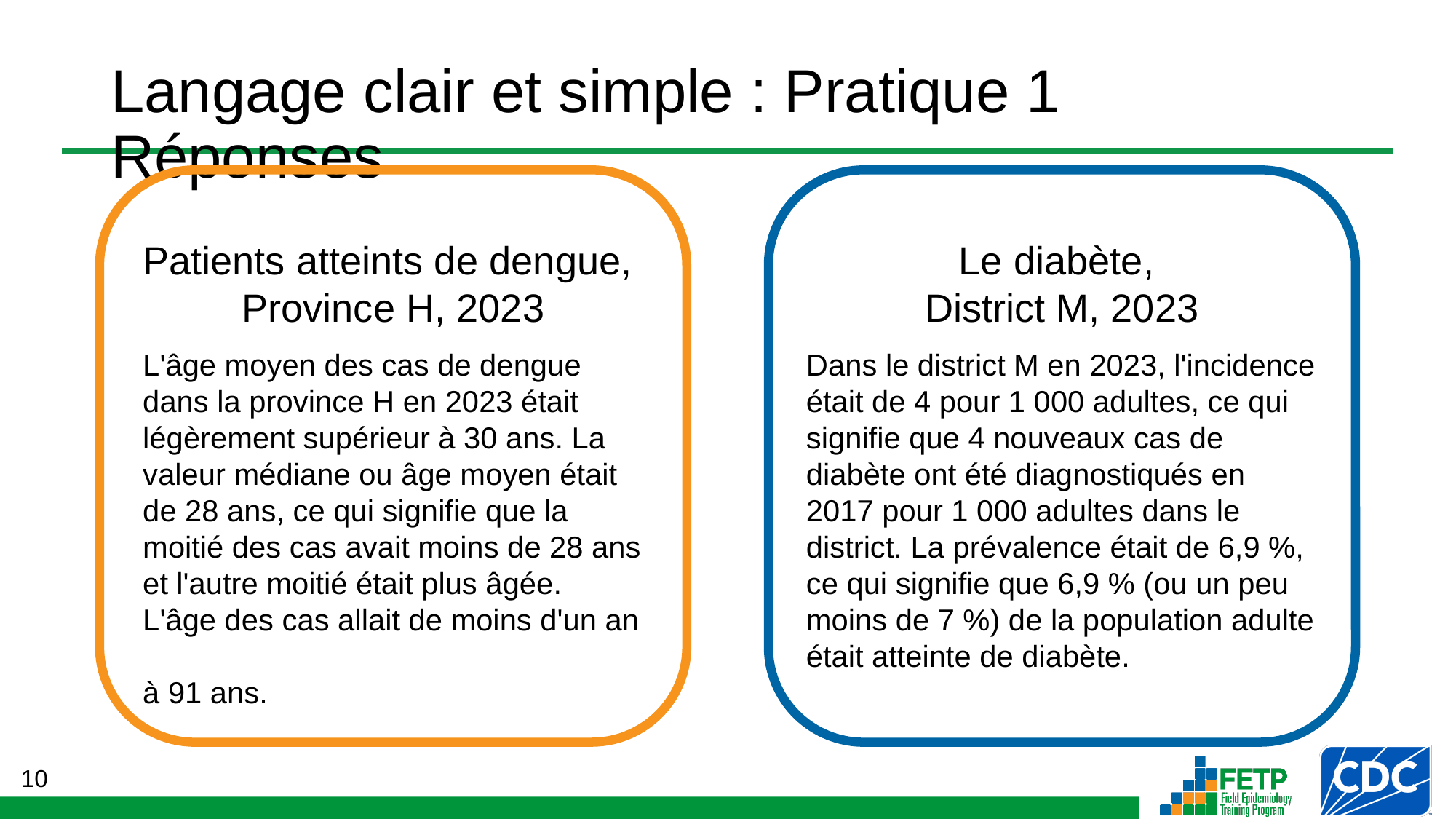

# Langage clair et simple : Pratique 1 Réponses

Patients atteints de dengue,
Province H, 2023
L'âge moyen des cas de dengue dans la province H en 2023 était légèrement supérieur à 30 ans. La valeur médiane ou âge moyen était de 28 ans, ce qui signifie que la moitié des cas avait moins de 28 ans et l'autre moitié était plus âgée. L'âge des cas allait de moins d'un an
à 91 ans.
Le diabète,
District M, 2023
Dans le district M en 2023, l'incidence était de 4 pour 1 000 adultes, ce qui signifie que 4 nouveaux cas de diabète ont été diagnostiqués en 2017 pour 1 000 adultes dans le district. La prévalence était de 6,9 %, ce qui signifie que 6,9 % (ou un peu moins de 7 %) de la population adulte était atteinte de diabète.